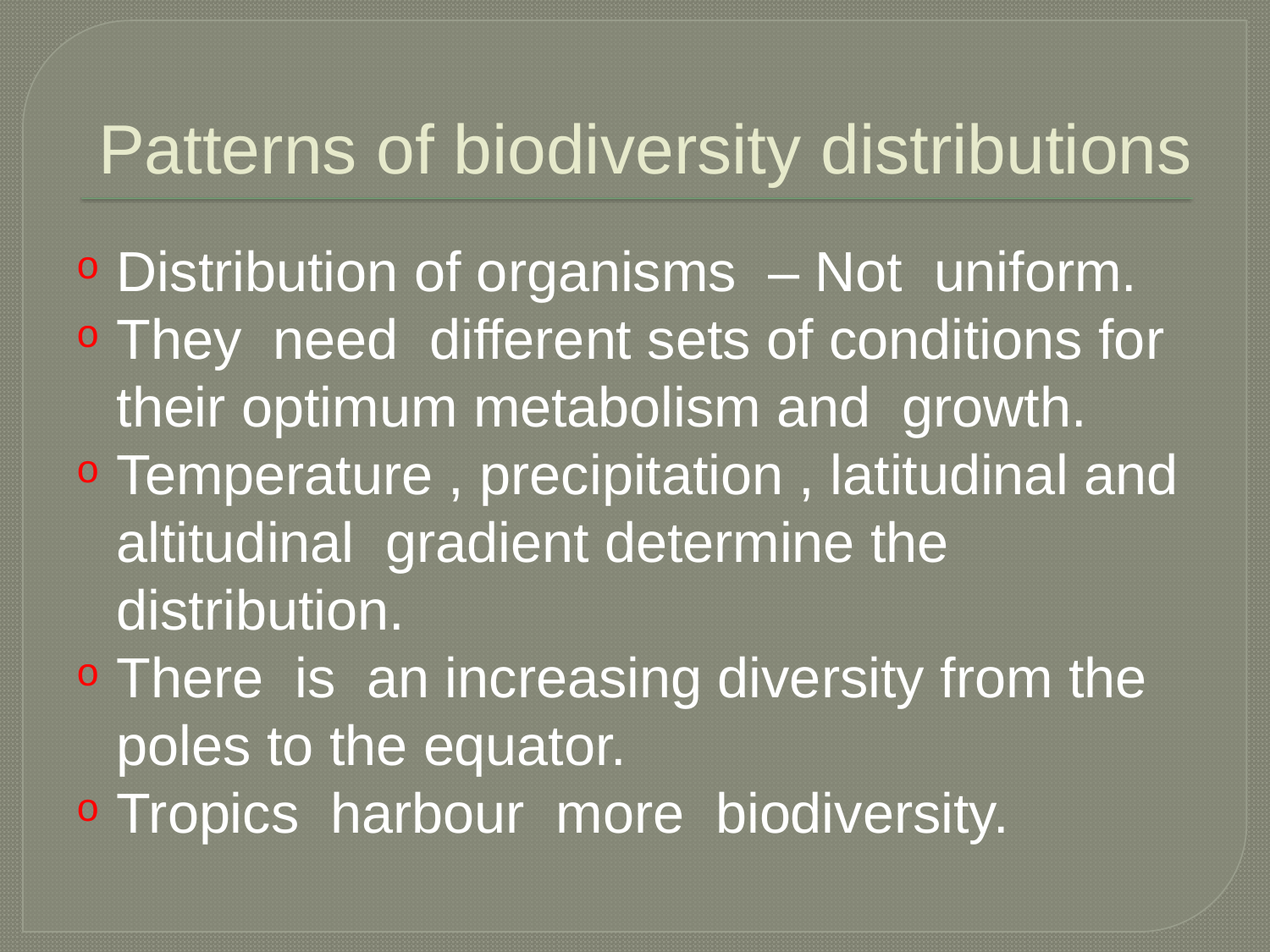

# Patterns of biodiversity distributions
Distribution of organisms  – Not  uniform.
They  need  different sets of conditions for their optimum metabolism and  growth.
Temperature , precipitation , latitudinal and altitudinal  gradient determine the distribution.
There  is  an increasing diversity from the poles to the equator.
Tropics  harbour  more  biodiversity.